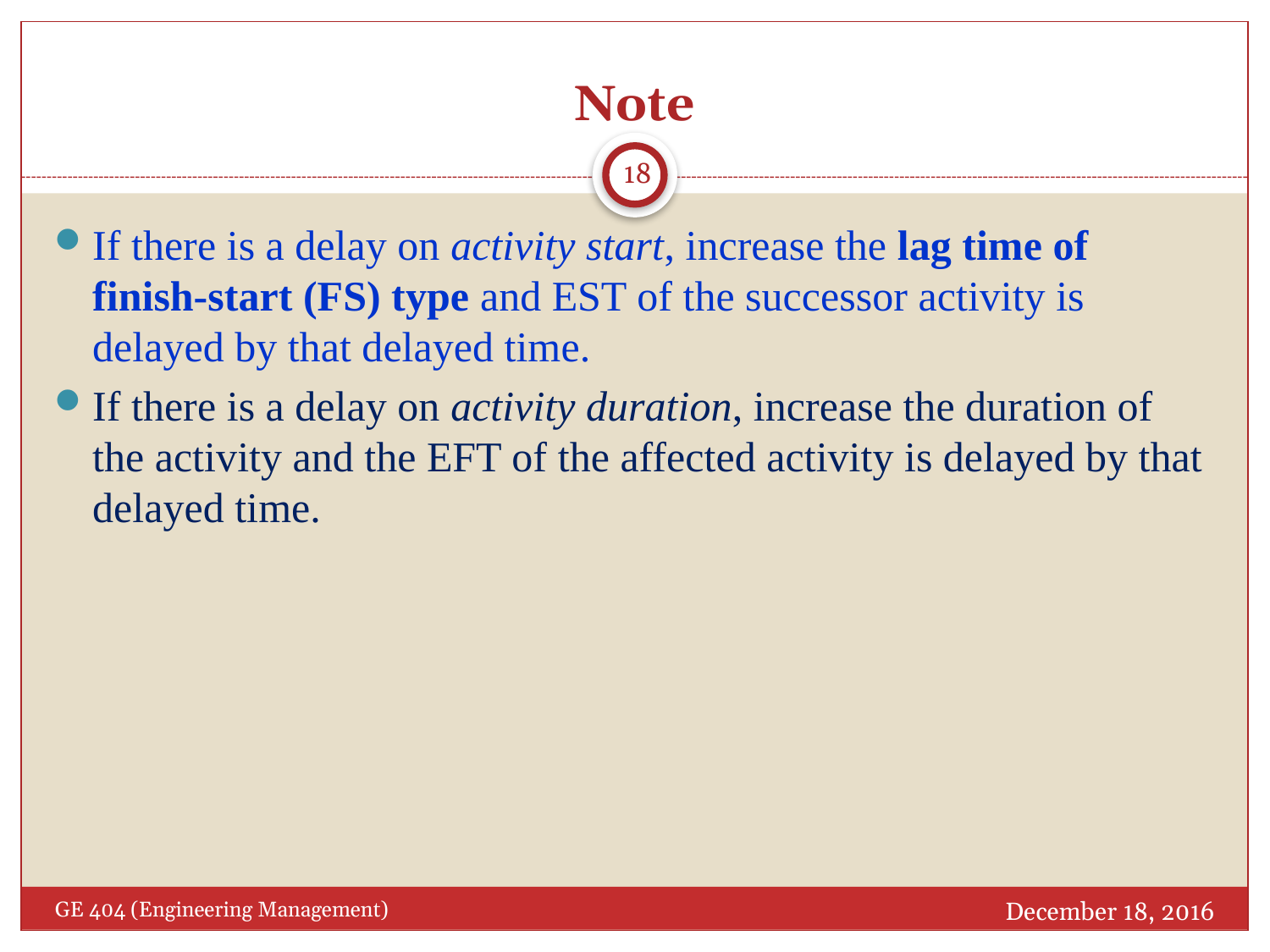

# Note
18
If there is a delay on activity start, increase the lag time of finish-start (FS) type and EST of the successor activity is delayed by that delayed time.
If there is a delay on activity duration, increase the duration of the activity and the EFT of the affected activity is delayed by that delayed time.

December 18, 2016
GE 404 (Engineering Management)